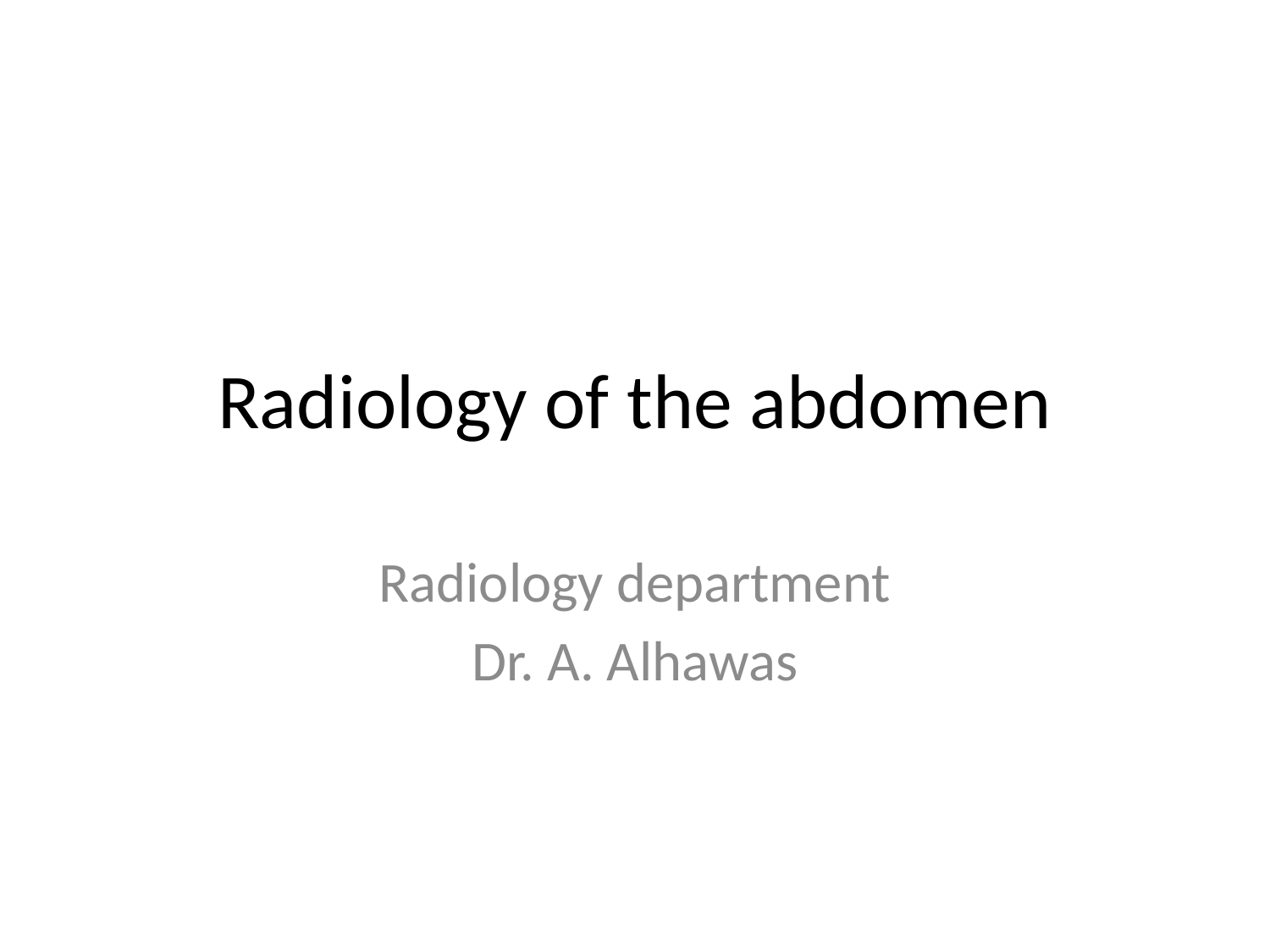

# Radiology of the abdomen
Radiology department
Dr. A. Alhawas